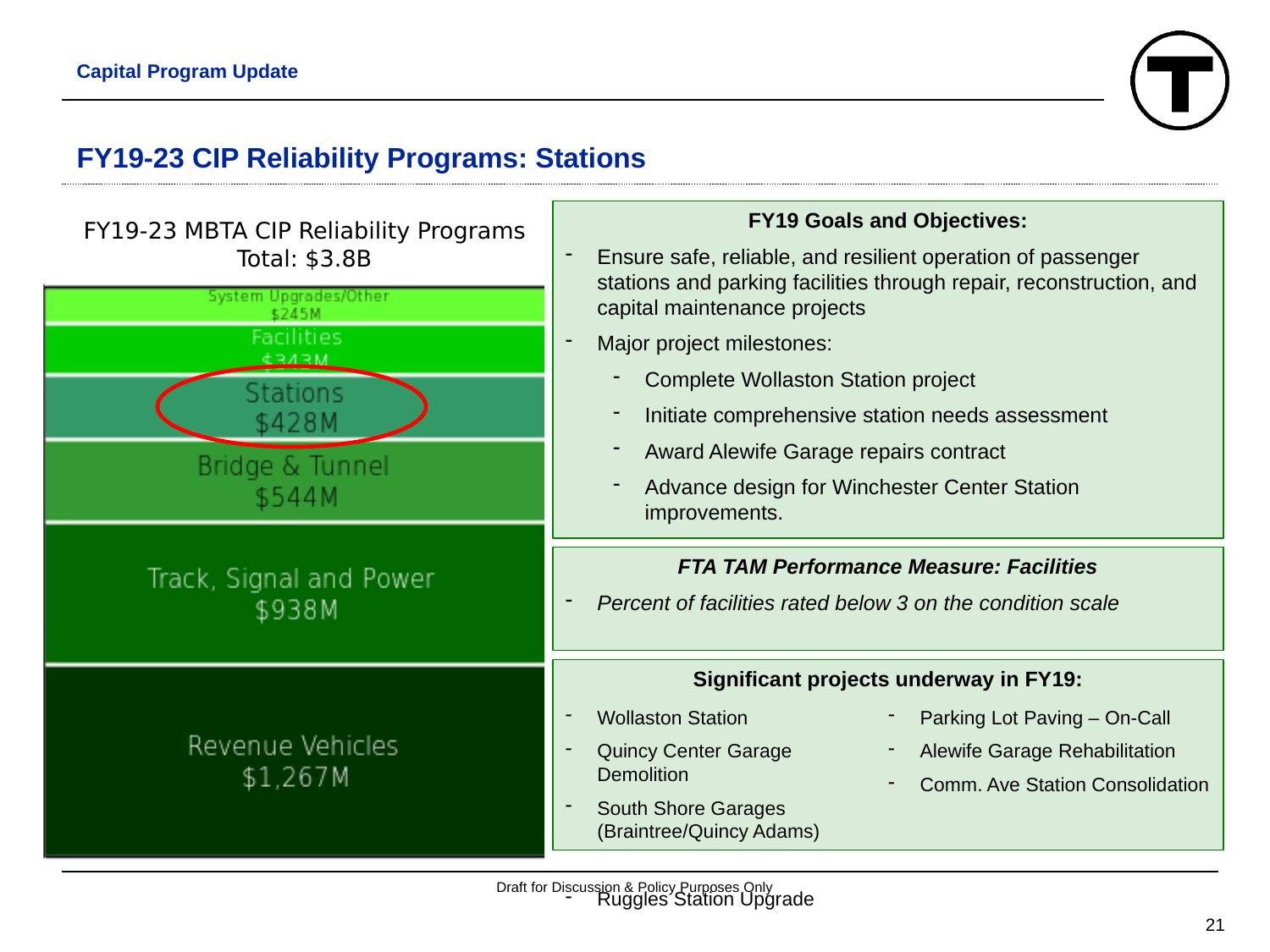

Capital Program Update
# FY19-23 CIP Reliability Programs: Stations
FY19 Goals and Objectives:
Ensure safe, reliable, and resilient operation of passenger stations and parking facilities through repair, reconstruction, and capital maintenance projects
Major project milestones:
Complete Wollaston Station project
Initiate comprehensive station needs assessment
Award Alewife Garage repairs contract
Advance design for Winchester Center Station improvements.

FY19-23 MBTA CIP Reliability Programs Total: $3.8B

FTA TAM Performance Measure: Facilities
Percent of facilities rated below 3 on the condition scale

Significant projects underway in FY19:

Wollaston Station
Quincy Center Garage Demolition
South Shore Garages (Braintree/Quincy Adams)

Ruggles Station Upgrade
Parking Lot Paving – On-Call
Alewife Garage Rehabilitation
Comm. Ave Station Consolidation